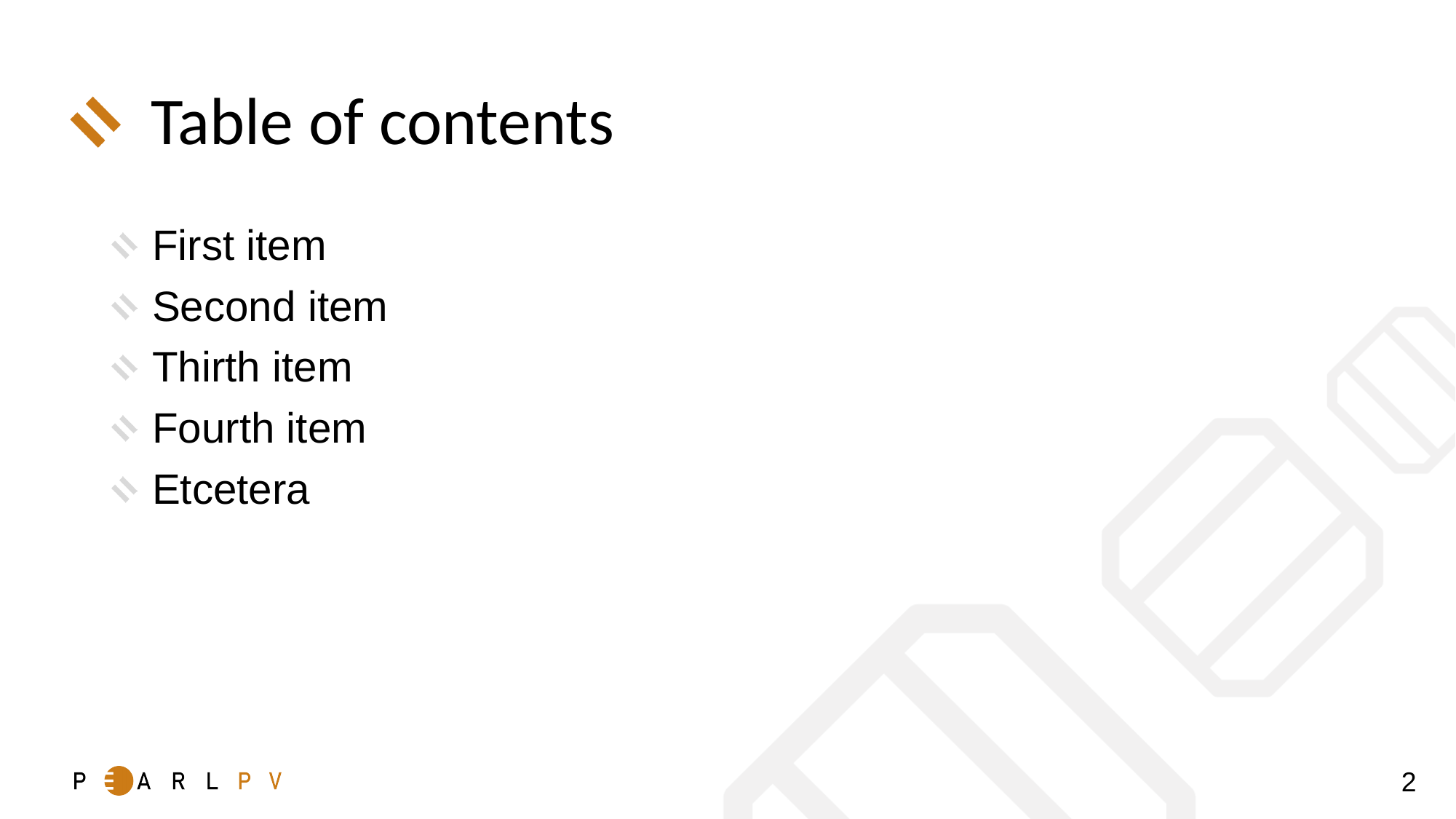

# Table of contents
First item
Second item
Thirth item
Fourth item
Etcetera